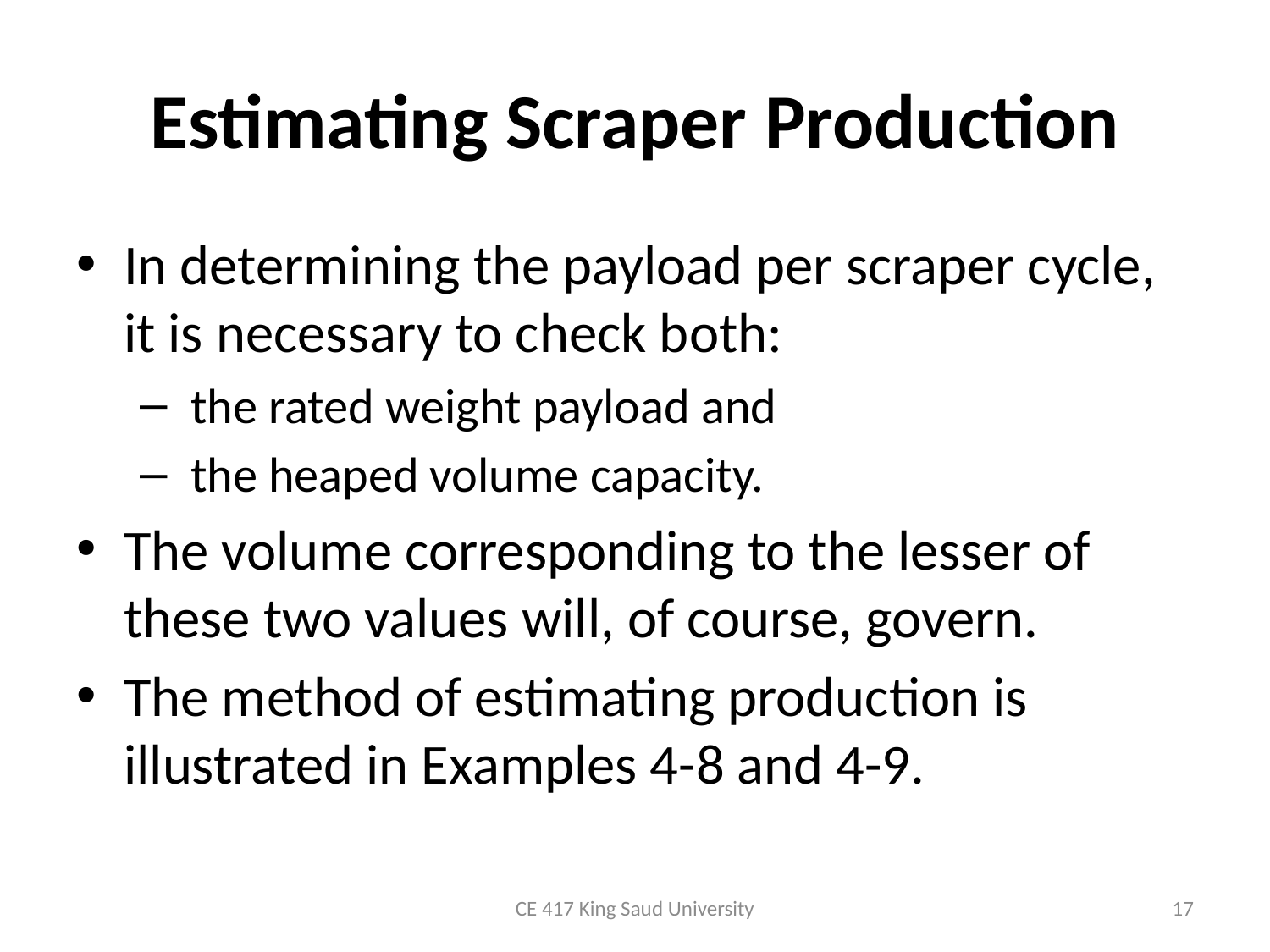

# Estimating Scraper Production
In determining the payload per scraper cycle, it is necessary to check both:
 the rated weight payload and
 the heaped volume capacity.
The volume corresponding to the lesser of these two values will, of course, govern.
The method of estimating production is illustrated in Examples 4-8 and 4-9.
CE 417 King Saud University
17